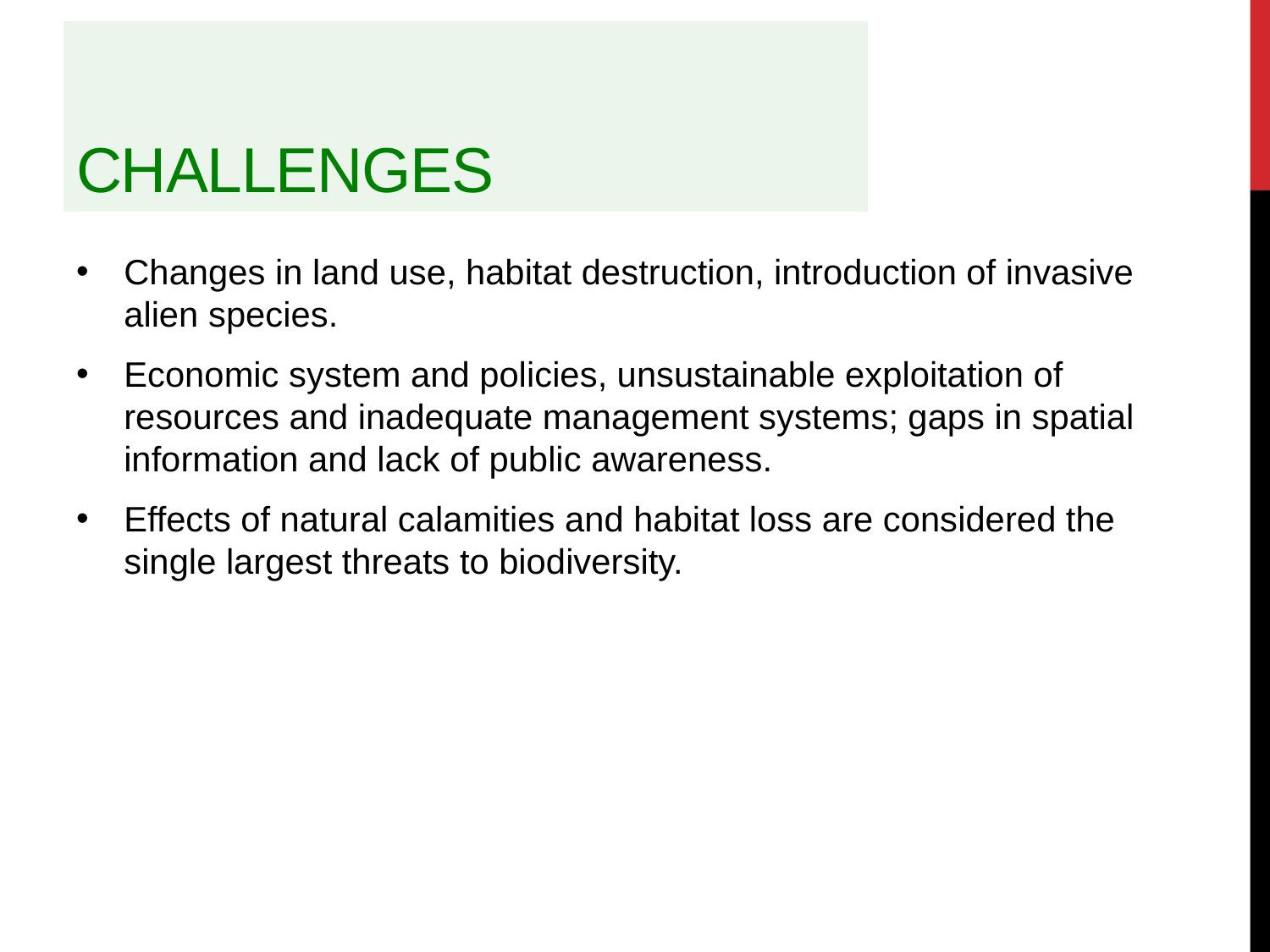

# challenges
Changes in land use, habitat destruction, introduction of invasive alien species.
Economic system and policies, unsustainable exploitation of resources and inadequate management systems; gaps in spatial information and lack of public awareness.
Effects of natural calamities and habitat loss are considered the single largest threats to biodiversity.